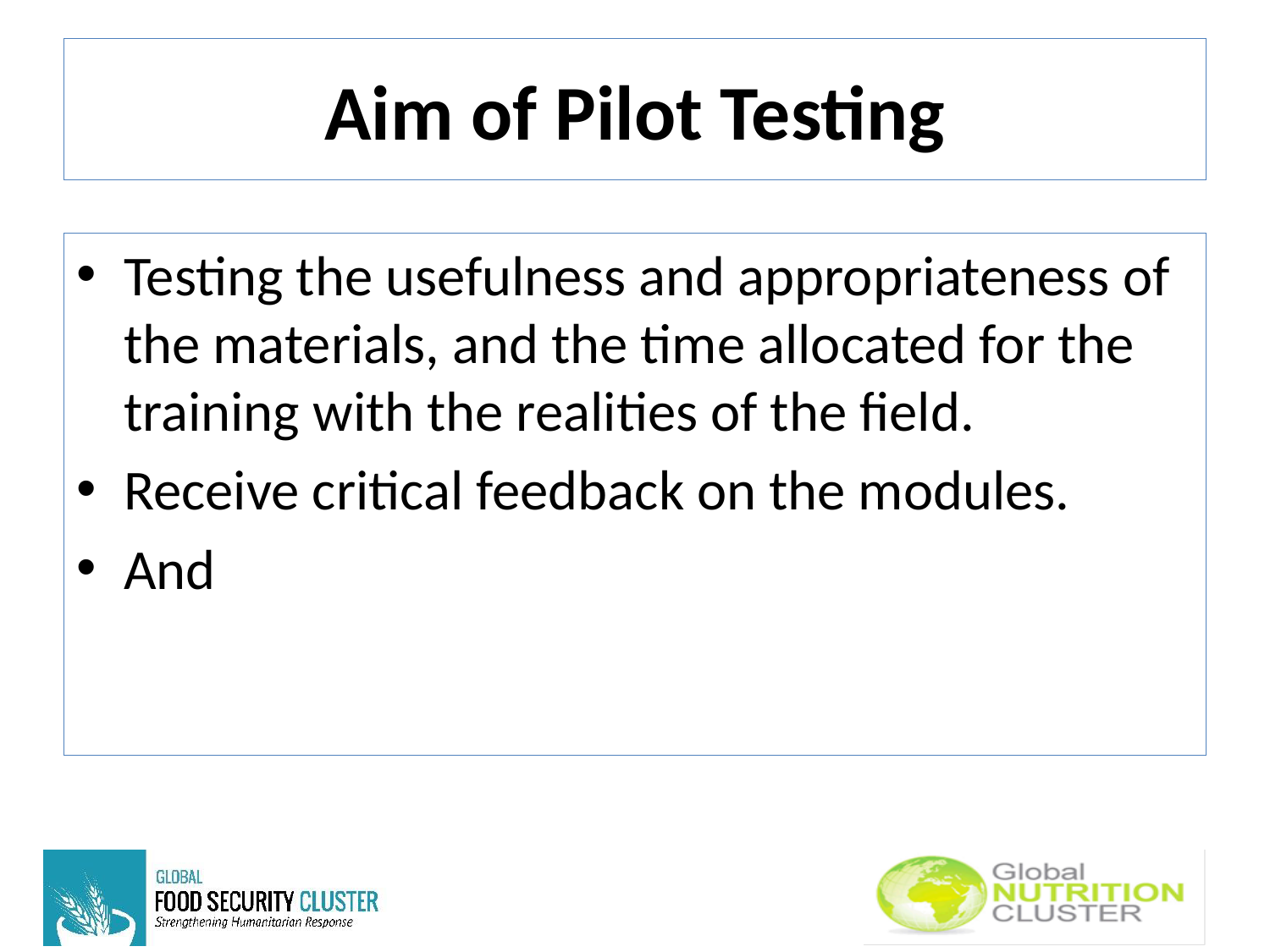

# Aim of Pilot Testing
Testing the usefulness and appropriateness of the materials, and the time allocated for the training with the realities of the field.
Receive critical feedback on the modules.
And